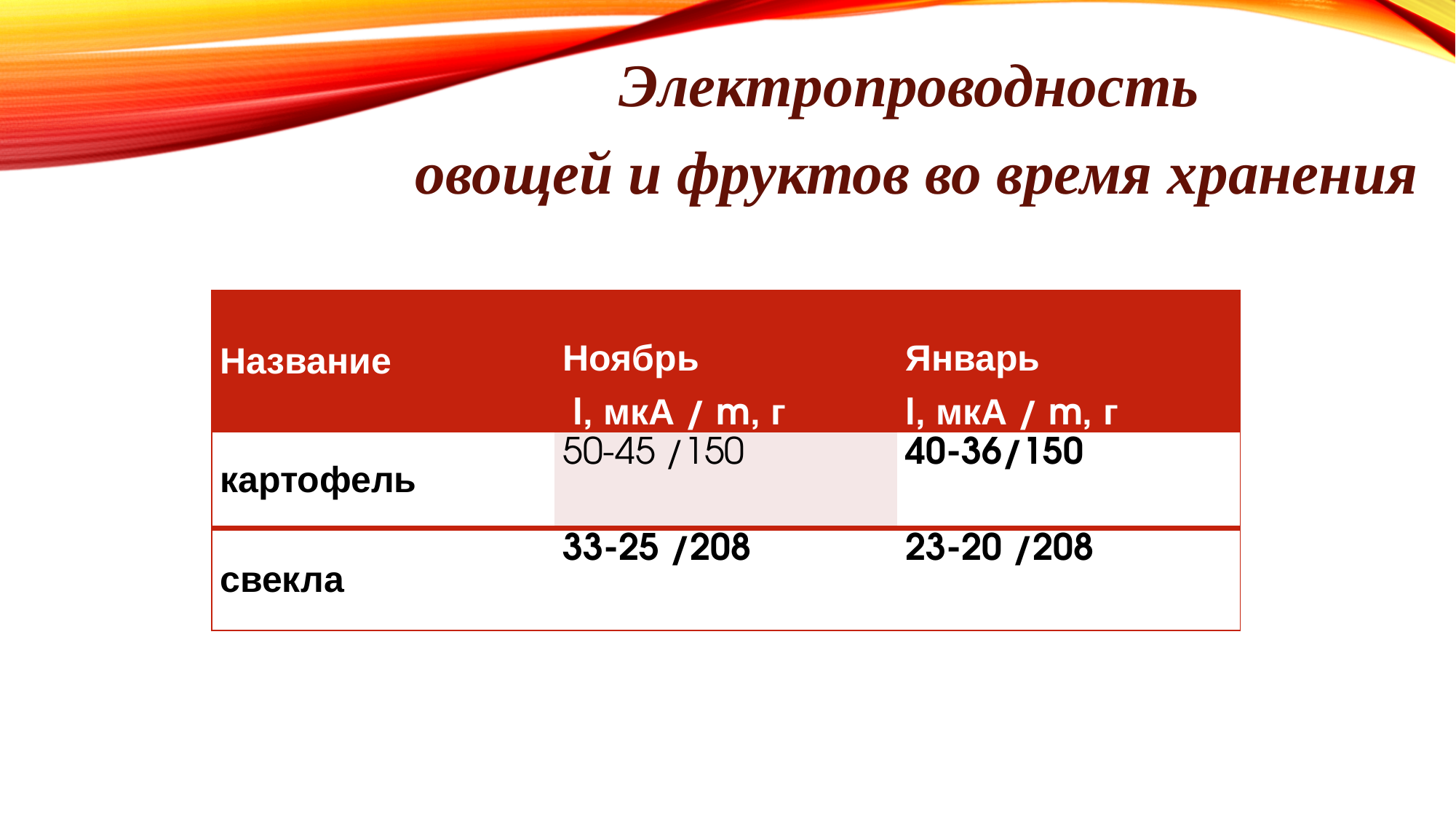

Электропроводность
овощей и фруктов во время хранения
| Название | Ноябрь I, мкА / m, г | Январь I, мкА / m, г |
| --- | --- | --- |
| картофель | 50-45 /150 | 40-36/150 |
| свекла | 33-25 /208 | 23-20 /208 |